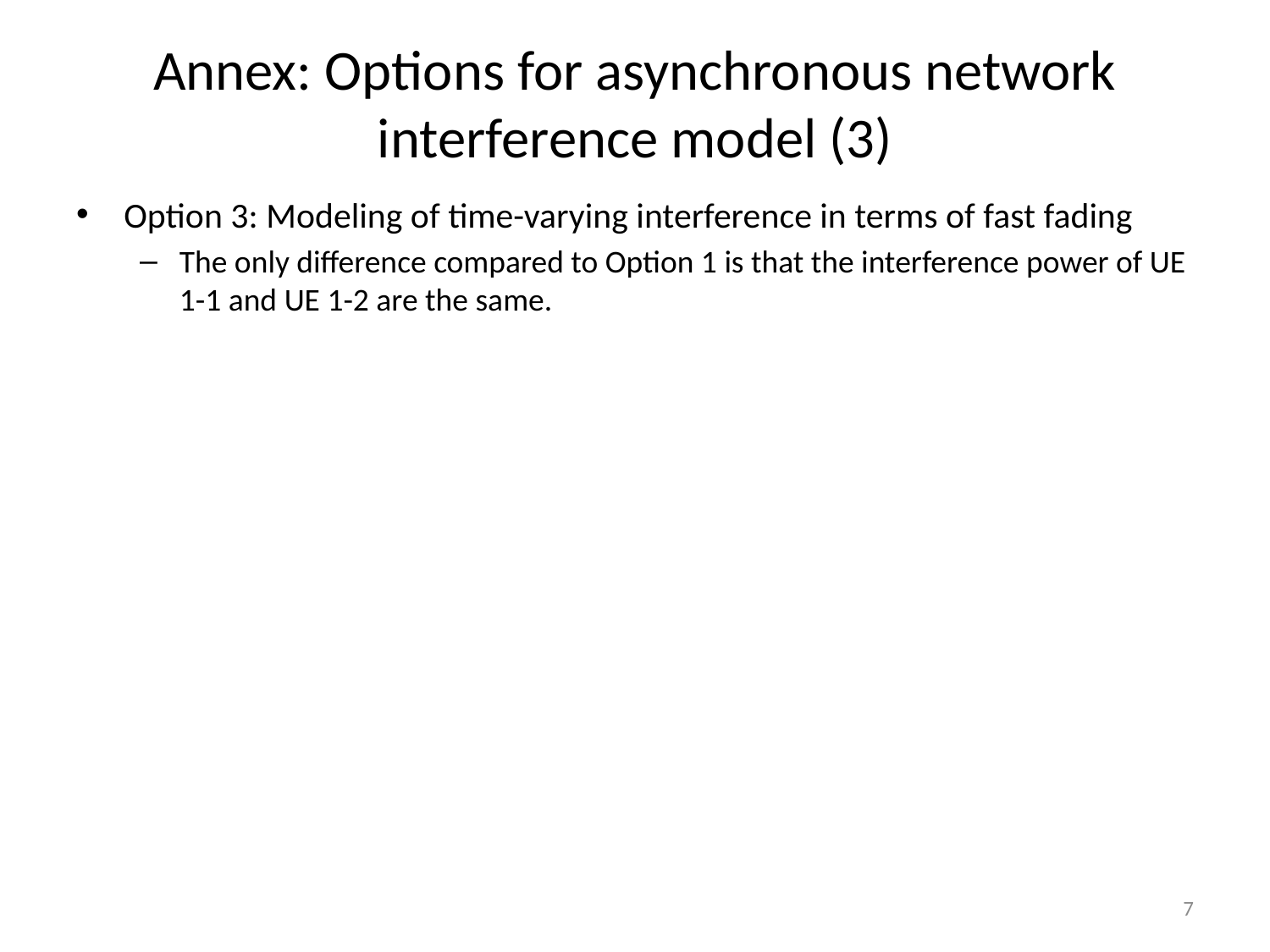

# Annex: Options for asynchronous network interference model (3)
Option 3: Modeling of time-varying interference in terms of fast fading
The only difference compared to Option 1 is that the interference power of UE 1-1 and UE 1-2 are the same.

7